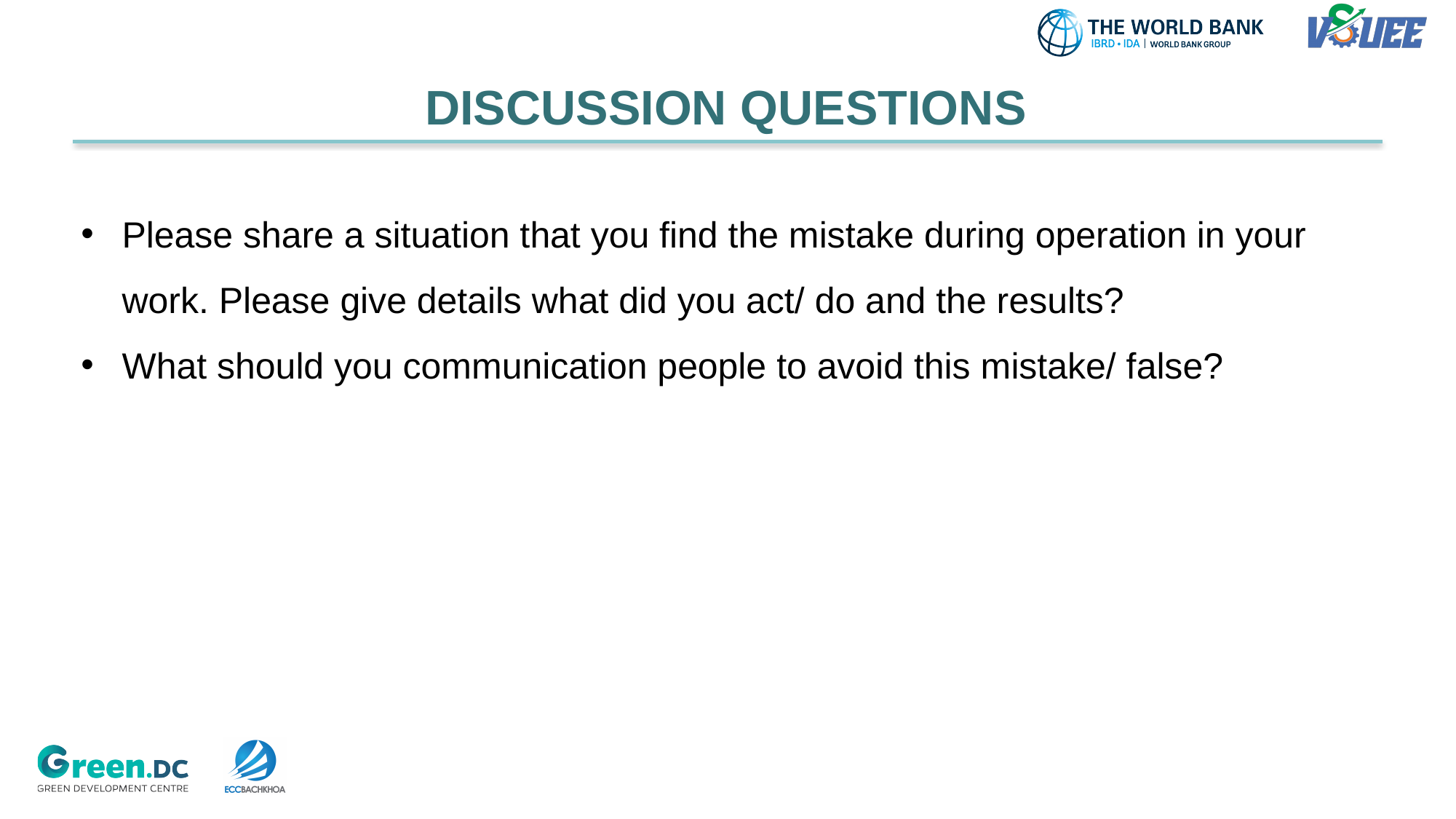

DISCUSSION QUESTIONS

Please share a situation that you find the mistake during operation in your work. Please give details what did you act/ do and the results?
What should you communication people to avoid this mistake/ false?